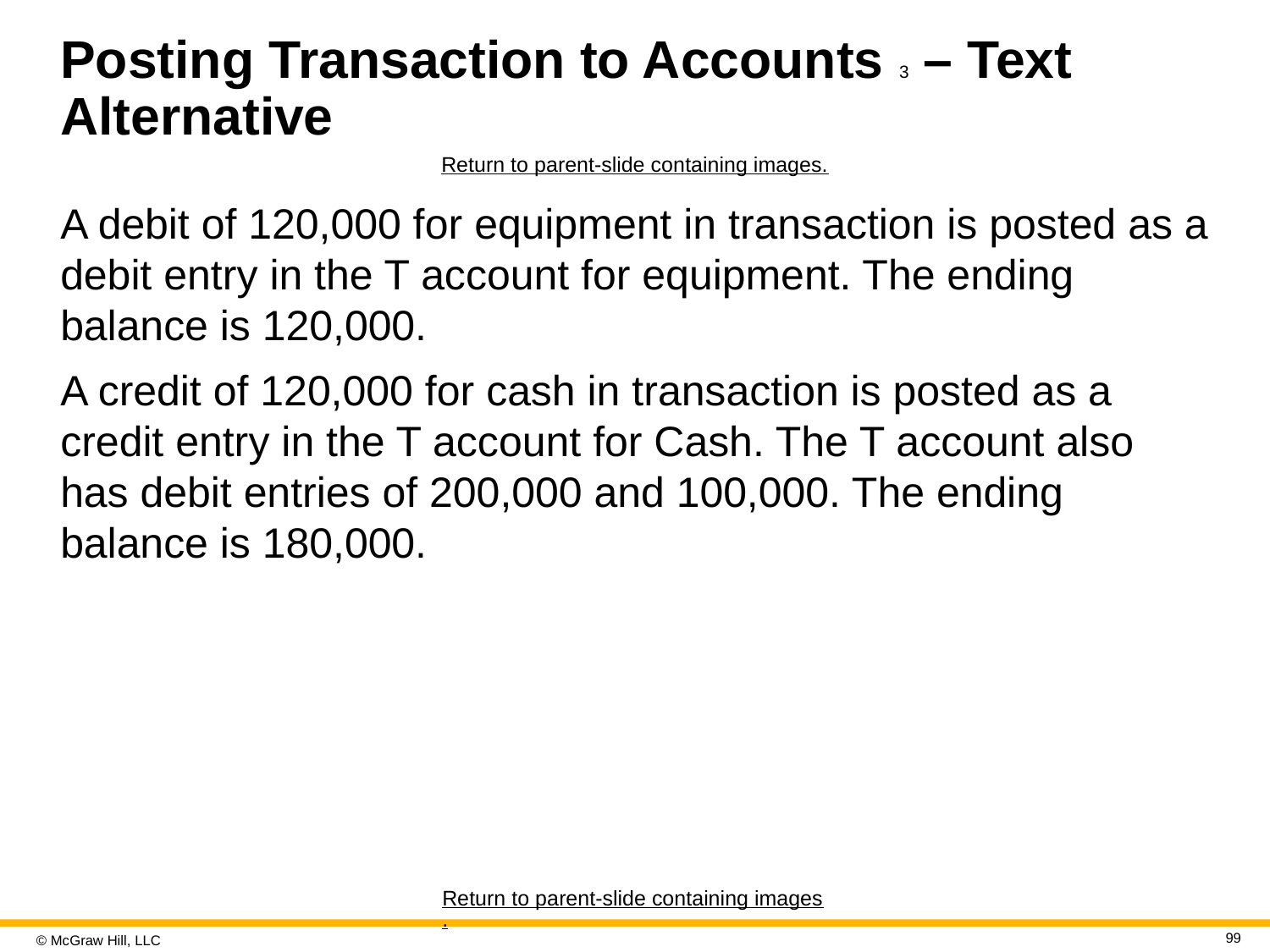

# Posting Transaction to Accounts 3 – Text Alternative
Return to parent-slide containing images.
A debit of 120,000 for equipment in transaction is posted as a debit entry in the T account for equipment. The ending balance is 120,000.
A credit of 120,000 for cash in transaction is posted as a credit entry in the T account for Cash. The T account also has debit entries of 200,000 and 100,000. The ending balance is 180,000.
Return to parent-slide containing images.
99